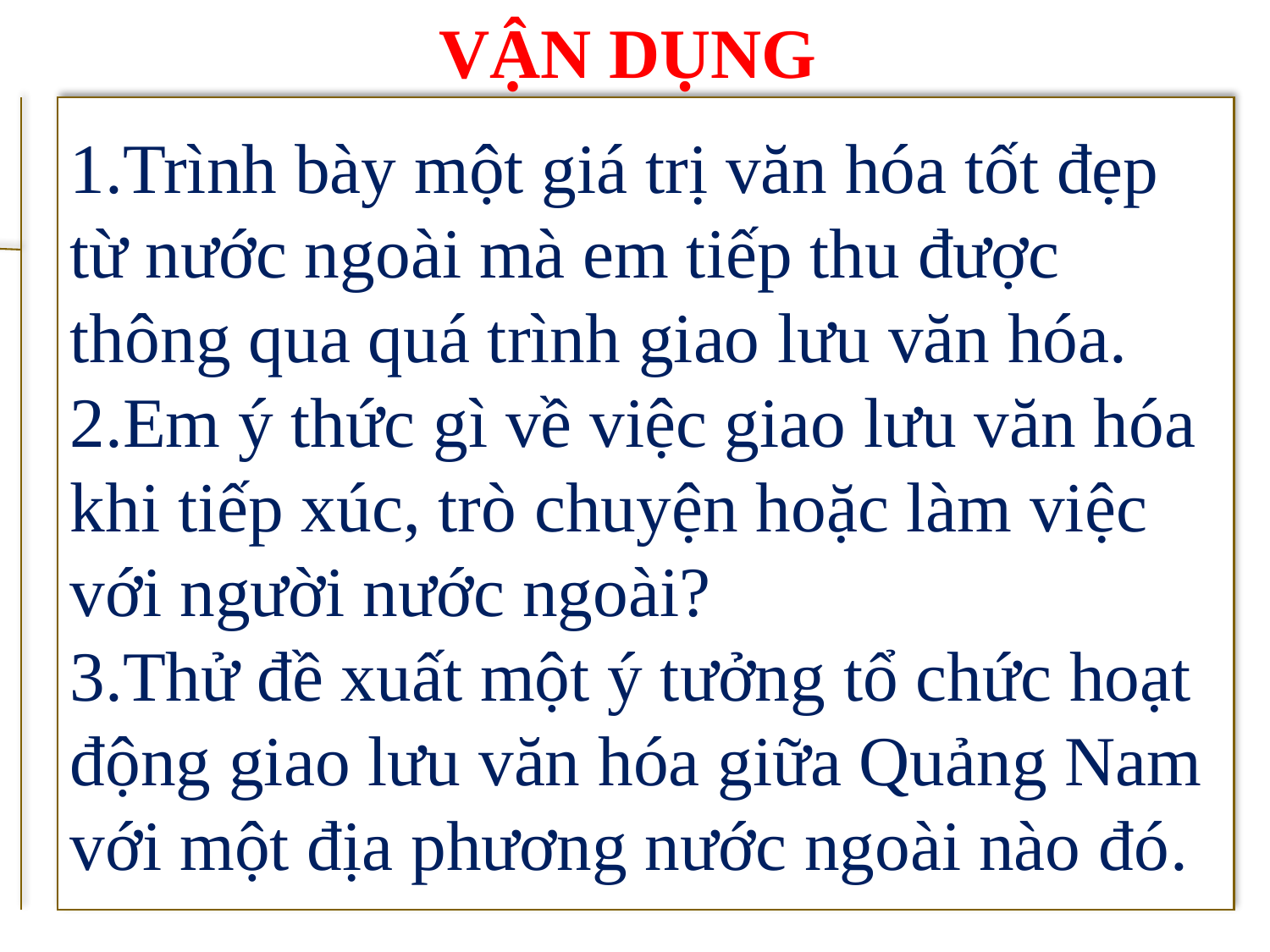

VẬN DỤNG
1.Trình bày một giá trị văn hóa tốt đẹp từ nước ngoài mà em tiếp thu được thông qua quá trình giao lưu văn hóa.
2.Em ý thức gì về việc giao lưu văn hóa khi tiếp xúc, trò chuyện hoặc làm việc với người nước ngoài?
3.Thử đề xuất một ý tưởng tổ chức hoạt động giao lưu văn hóa giữa Quảng Nam với một địa phương nước ngoài nào đó.